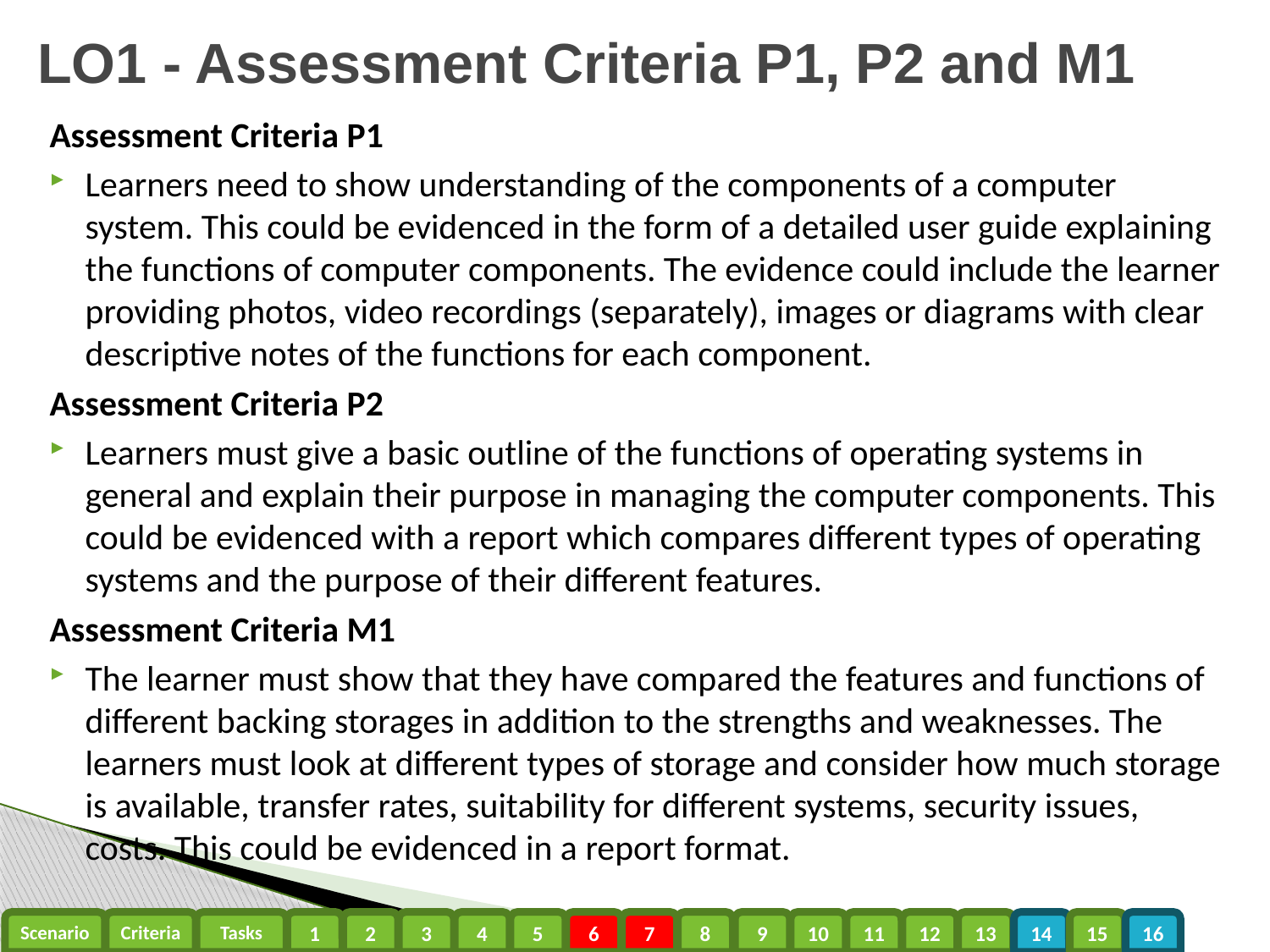

# LO1 - Assessment Criteria P1, P2 and M1
Assessment Criteria P1
Learners need to show understanding of the components of a computer system. This could be evidenced in the form of a detailed user guide explaining the functions of computer components. The evidence could include the learner providing photos, video recordings (separately), images or diagrams with clear descriptive notes of the functions for each component.
Assessment Criteria P2
Learners must give a basic outline of the functions of operating systems in general and explain their purpose in managing the computer components. This could be evidenced with a report which compares different types of operating systems and the purpose of their different features.
Assessment Criteria M1
The learner must show that they have compared the features and functions of different backing storages in addition to the strengths and weaknesses. The learners must look at different types of storage and consider how much storage is available, transfer rates, suitability for different systems, security issues, costs. This could be evidenced in a report format.